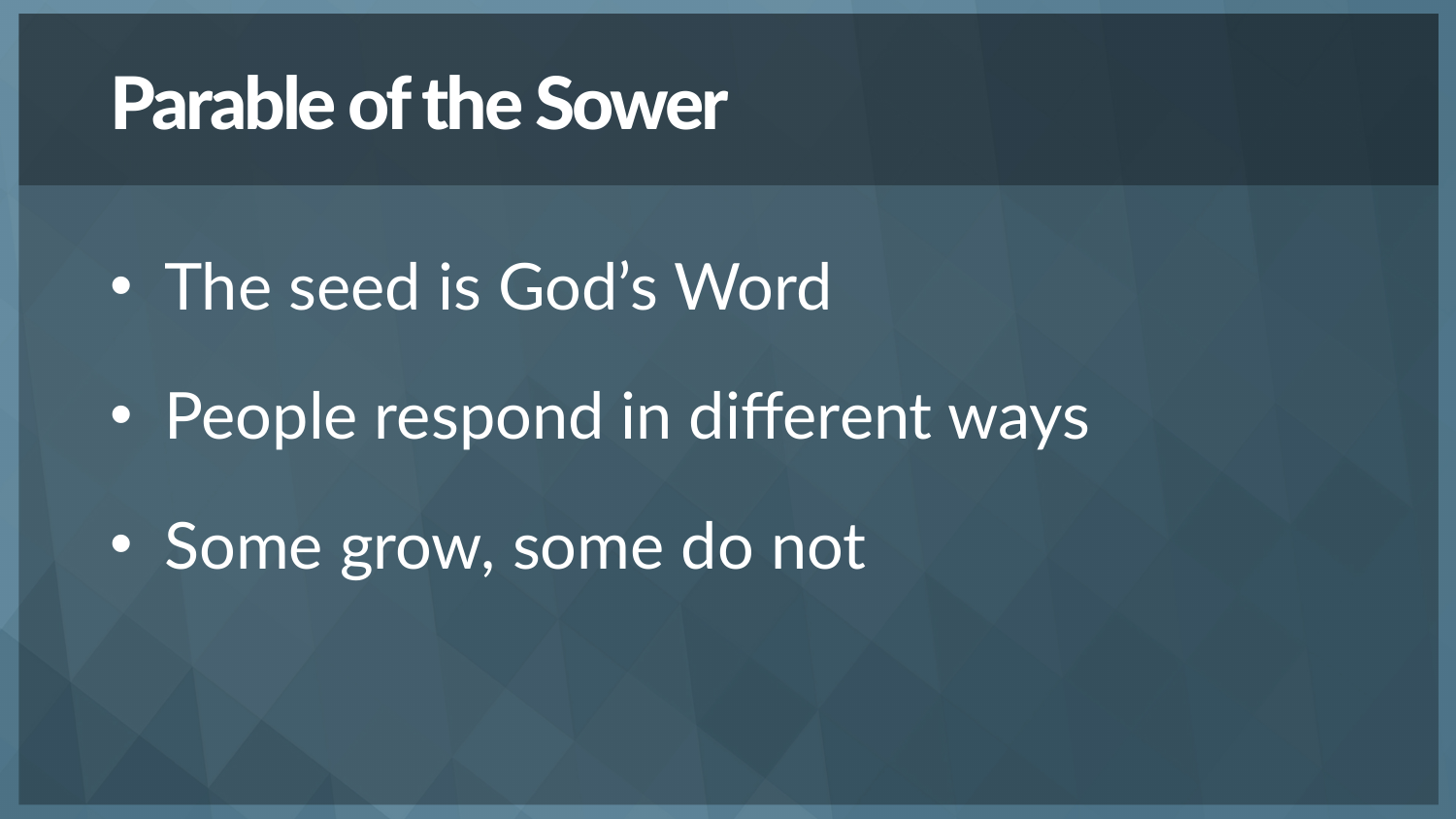

# Parable of the Sower
The seed is God’s Word
People respond in different ways
Some grow, some do not